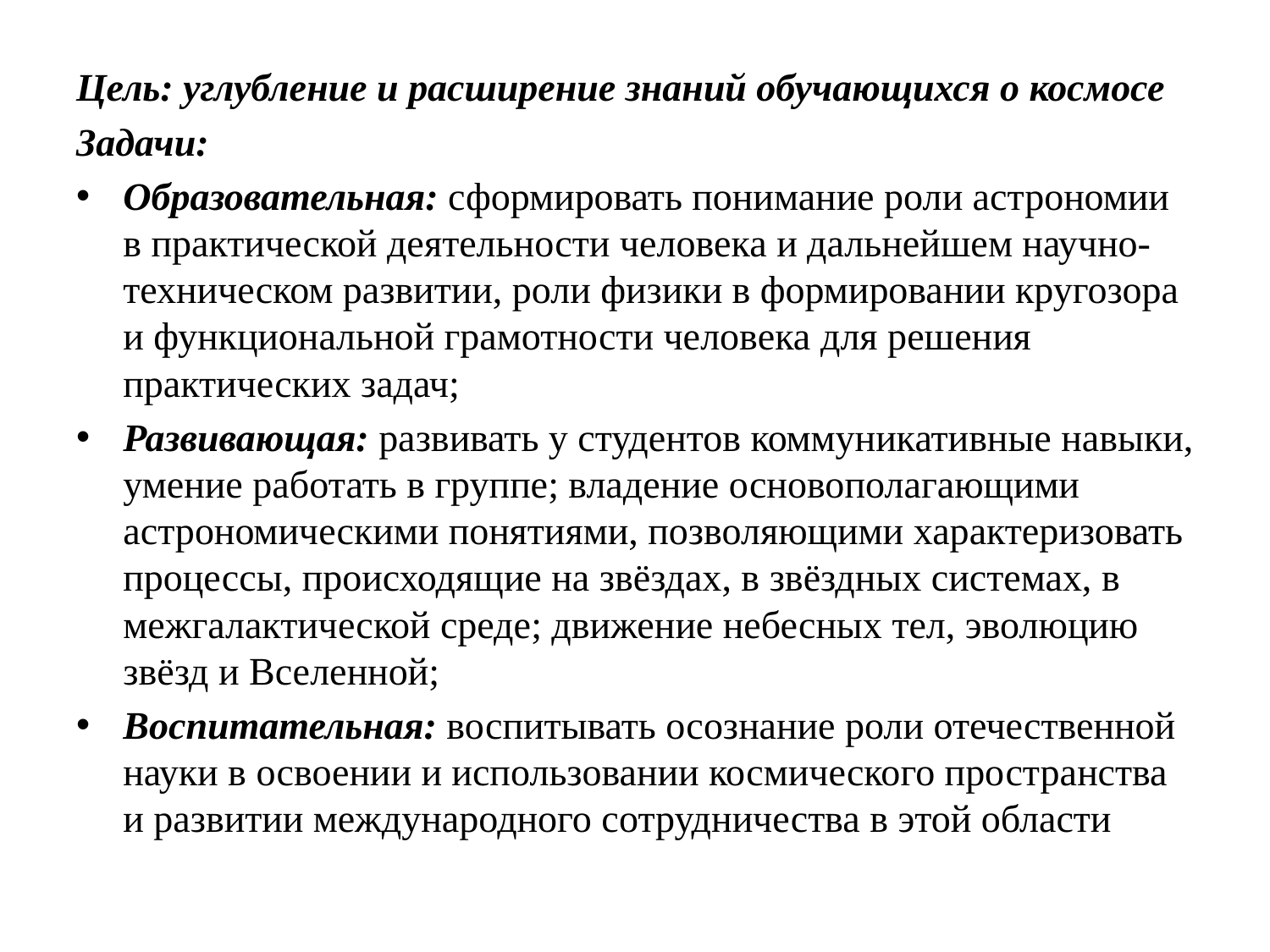

#
Цель: углубление и расширение знаний обучающихся о космосе
Задачи:
Образовательная: сформировать понимание роли астрономии в практической деятельности человека и дальнейшем научно-техническом развитии, роли физики в формировании кругозора и функциональной грамотности человека для решения практических задач;
Развивающая: развивать у студентов коммуникативные навыки, умение работать в группе; владение основополагающими астрономическими понятиями, позволяющими характеризовать процессы, происходящие на звёздах, в звёздных системах, в межгалактической среде; движение небесных тел, эволюцию звёзд и Вселенной;
Воспитательная: воспитывать осознание роли отечественной науки в освоении и использовании космического пространства и развитии международного сотрудничества в этой области